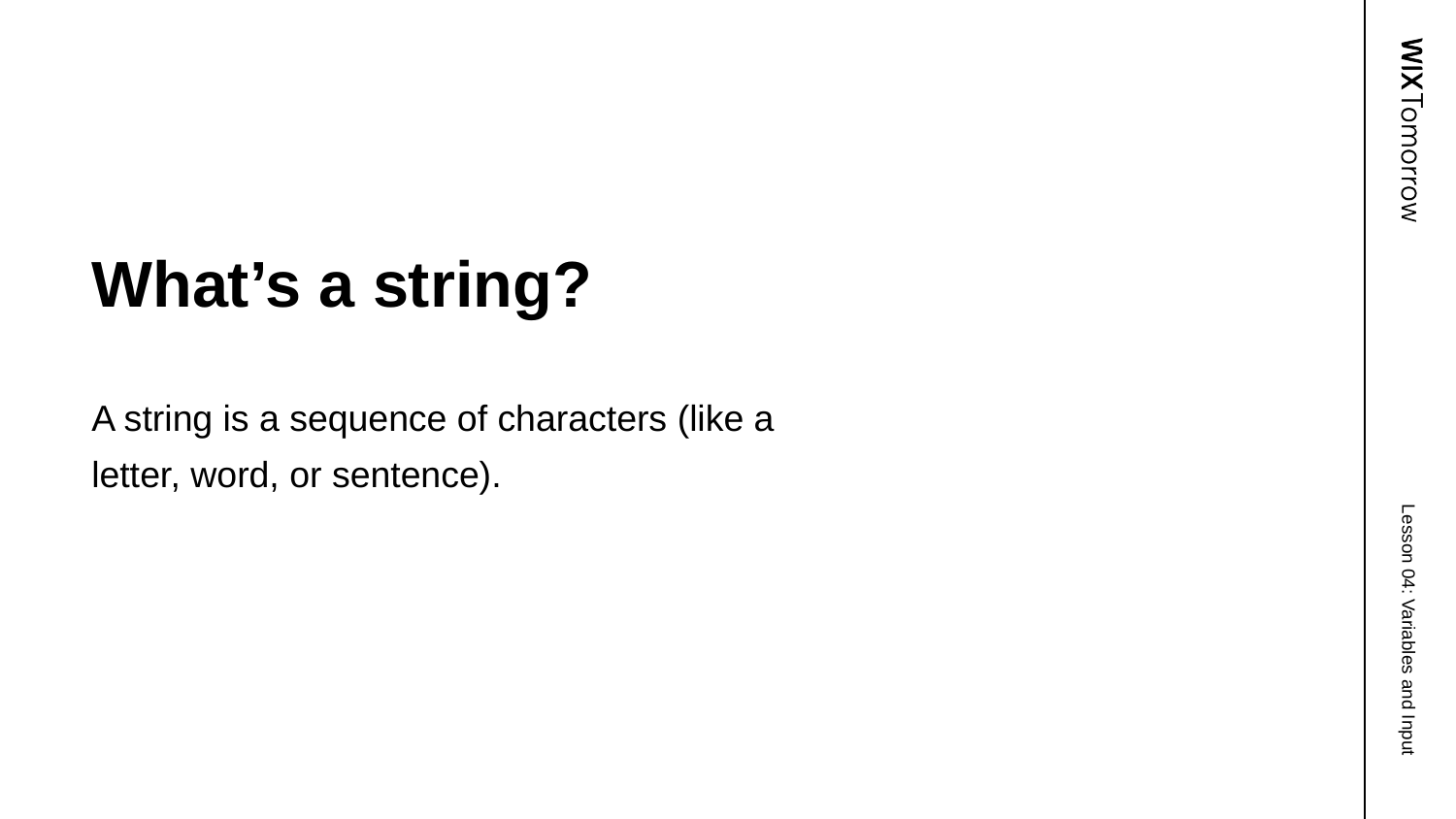

# What’s a string?
A string is a sequence of characters (like a letter, word, or sentence).